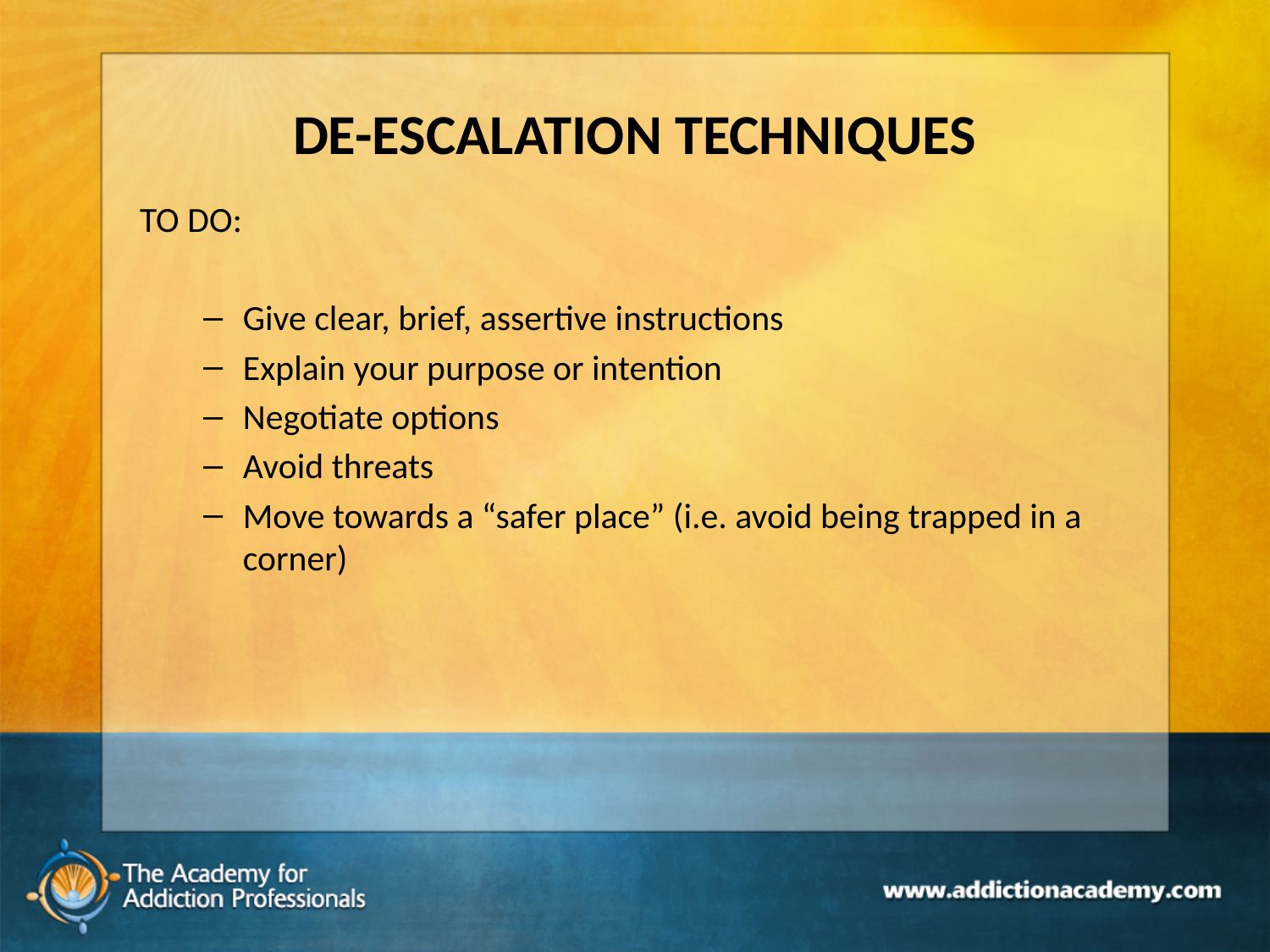

# DE-ESCALATION TECHNIQUES
TO DO:

Give clear, brief, assertive instructions
Explain your purpose or intention
Negotiate options
Avoid threats
Move towards a “safer place” (i.e. avoid being trapped in a corner)